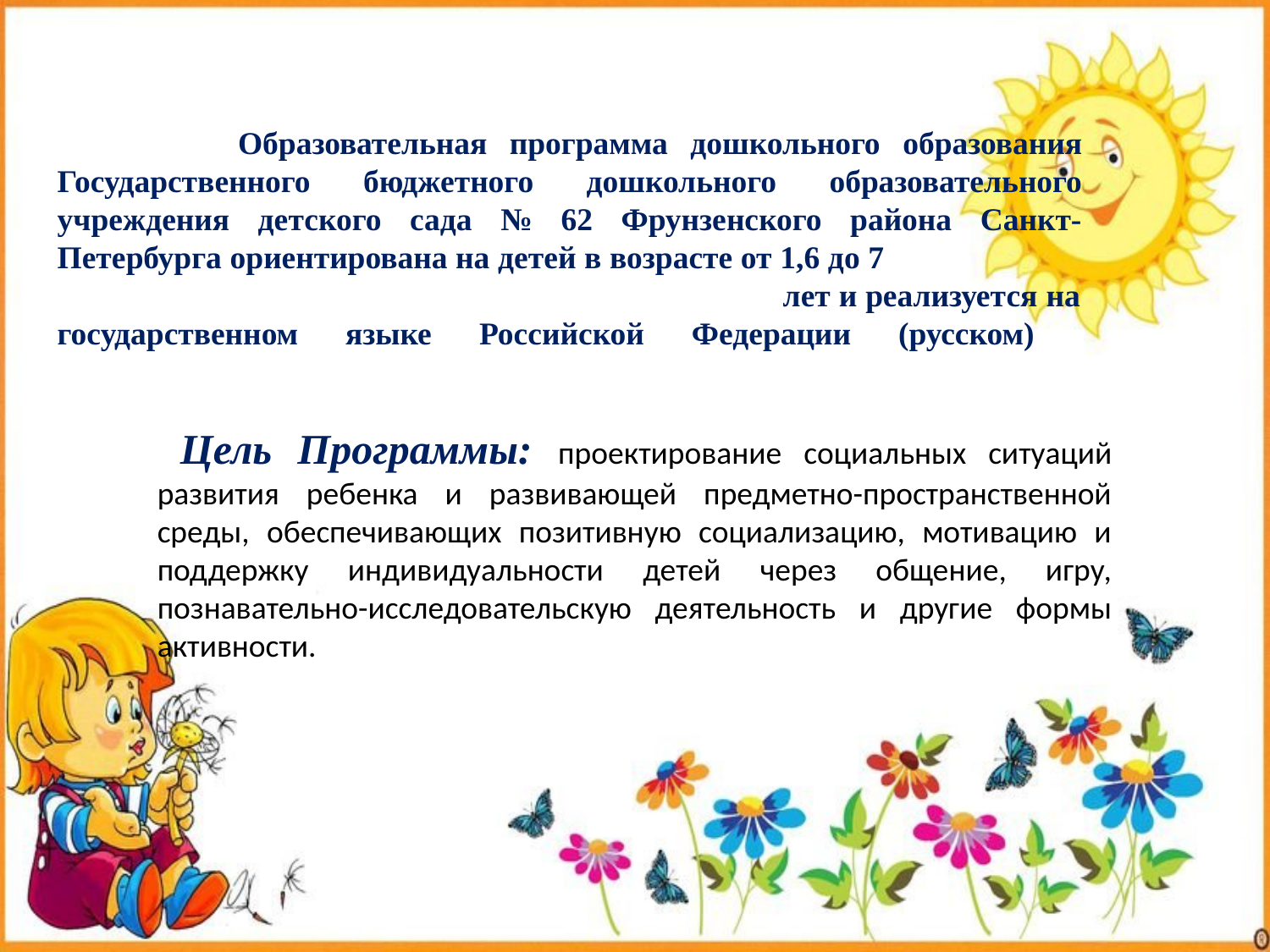

Образовательная программа дошкольного образования Государственного бюджетного дошкольного образовательного учреждения детского сада № 62 Фрунзенского района Санкт-Петербурга ориентирована на детей в возрасте от 1,6 до 7                                                                                                               лет и реализуется на государственном языке Российской Федерации (русском)

 Цель Программы: проектирование социальных ситуаций развития ребенка и развивающей предметно-пространственной среды, обеспечивающих позитивную социализацию, мотивацию и поддержку индивидуальности детей через общение, игру, познавательно-исследовательскую деятельность и другие формы активности.